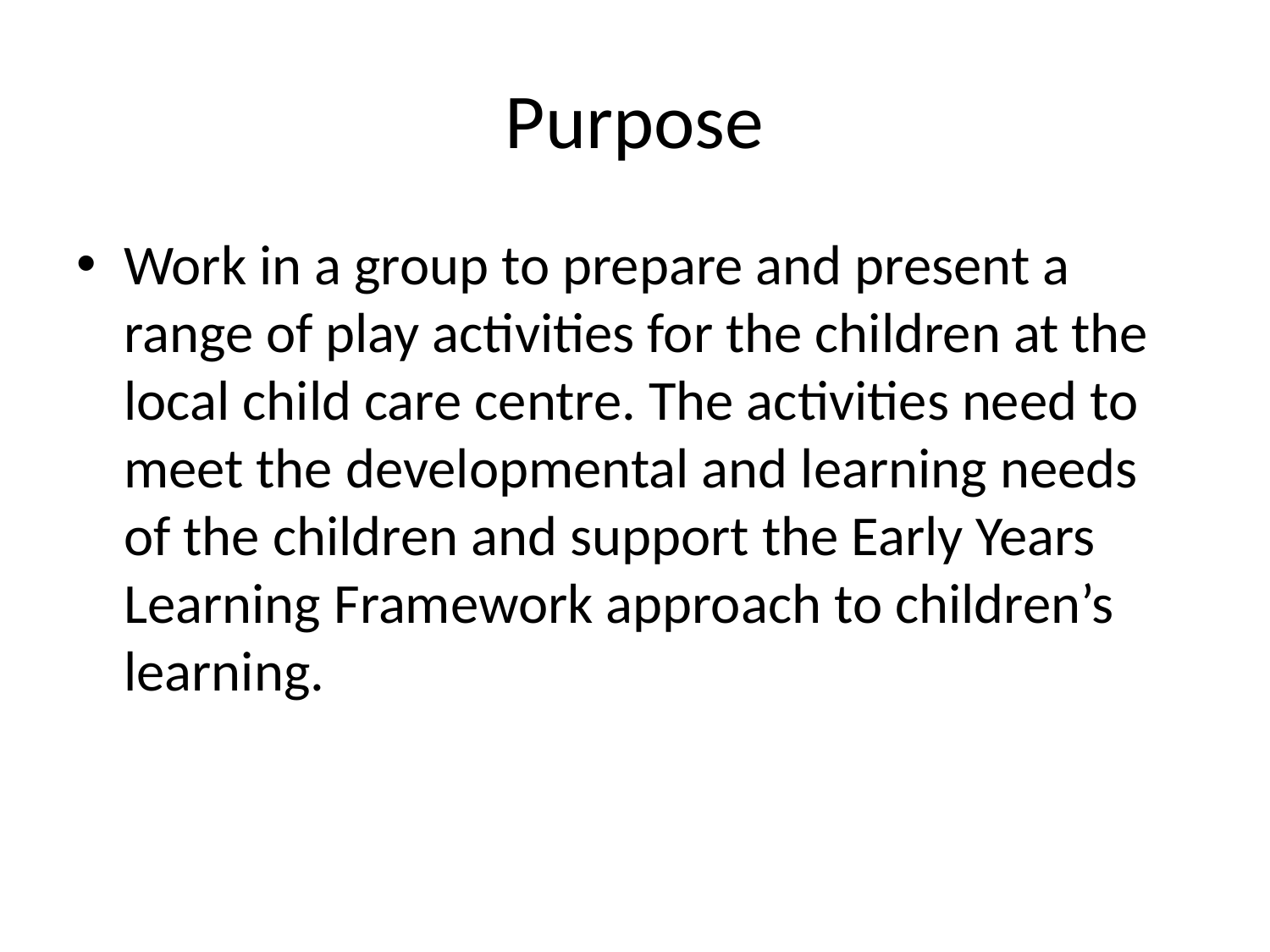

# Purpose
Work in a group to prepare and present a range of play activities for the children at the local child care centre. The activities need to meet the developmental and learning needs of the children and support the Early Years Learning Framework approach to children’s learning.